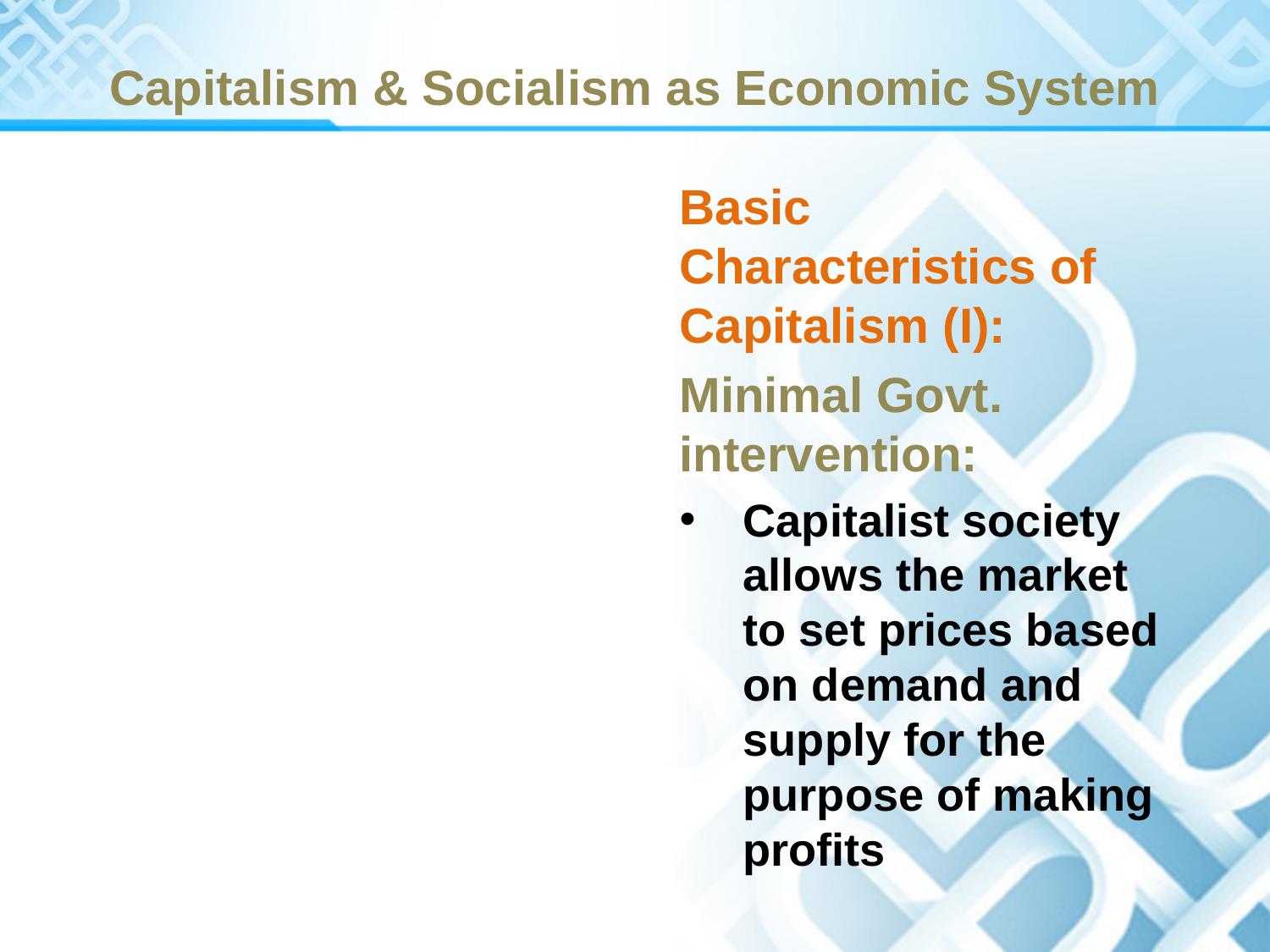

# Capitalism & Socialism as Economic System
Basic Characteristics of Capitalism (I):
Minimal Govt. intervention:
Capitalist society allows the market to set prices based on demand and supply for the purpose of making profits